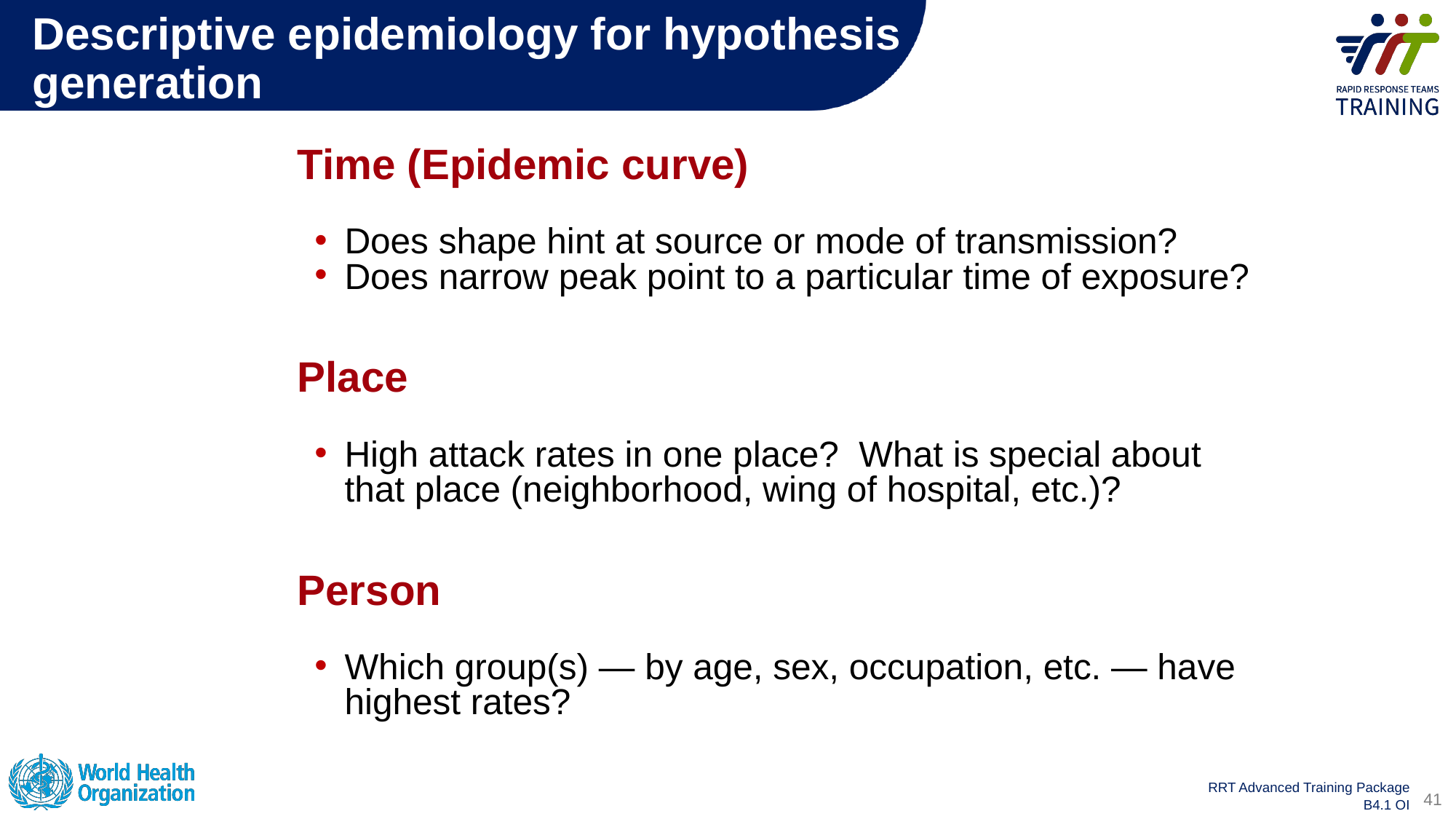

Descriptive epidemiology for hypothesis generation
Time (Epidemic curve)

Does shape hint at source or mode of transmission?
Does narrow peak point to a particular time of exposure?

Place

High attack rates in one place?  What is special about that place (neighborhood, wing of hospital, etc.)?

Person

Which group(s) — by age, sex, occupation, etc. — have highest rates?